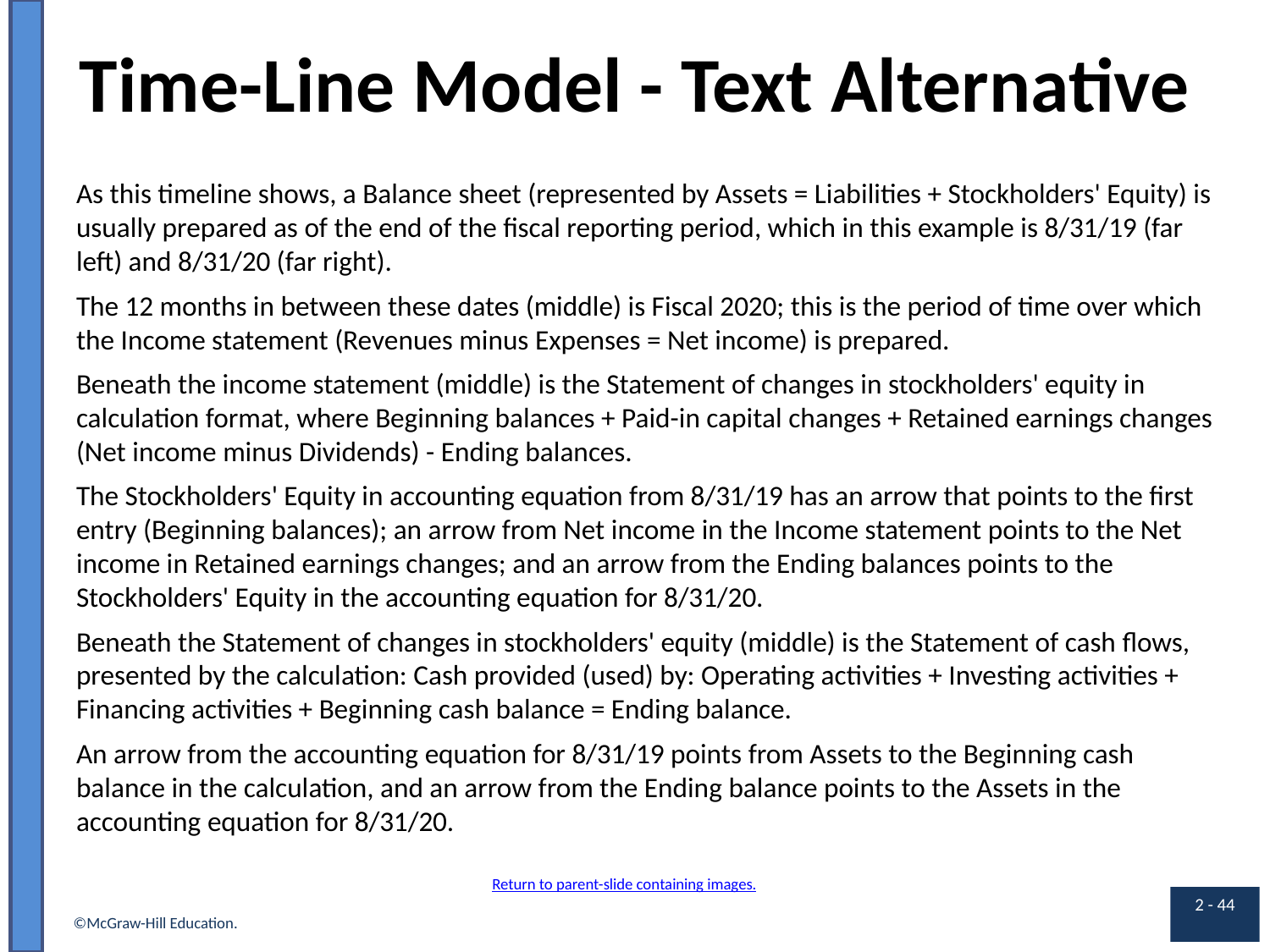

# Time-Line Model - Text Alternative
As this timeline shows, a Balance sheet (represented by Assets = Liabilities + Stockholders' Equity) is usually prepared as of the end of the fiscal reporting period, which in this example is 8/31/19 (far left) and 8/31/20 (far right).
The 12 months in between these dates (middle) is Fiscal 2020; this is the period of time over which the Income statement (Revenues minus Expenses = Net income) is prepared.
Beneath the income statement (middle) is the Statement of changes in stockholders' equity in calculation format, where Beginning balances + Paid-in capital changes + Retained earnings changes (Net income minus Dividends) - Ending balances.
The Stockholders' Equity in accounting equation from 8/31/19 has an arrow that points to the first entry (Beginning balances); an arrow from Net income in the Income statement points to the Net income in Retained earnings changes; and an arrow from the Ending balances points to the Stockholders' Equity in the accounting equation for 8/31/20.
Beneath the Statement of changes in stockholders' equity (middle) is the Statement of cash flows, presented by the calculation: Cash provided (used) by: Operating activities + Investing activities + Financing activities + Beginning cash balance = Ending balance.
An arrow from the accounting equation for 8/31/19 points from Assets to the Beginning cash balance in the calculation, and an arrow from the Ending balance points to the Assets in the accounting equation for 8/31/20.
Return to parent-slide containing images.